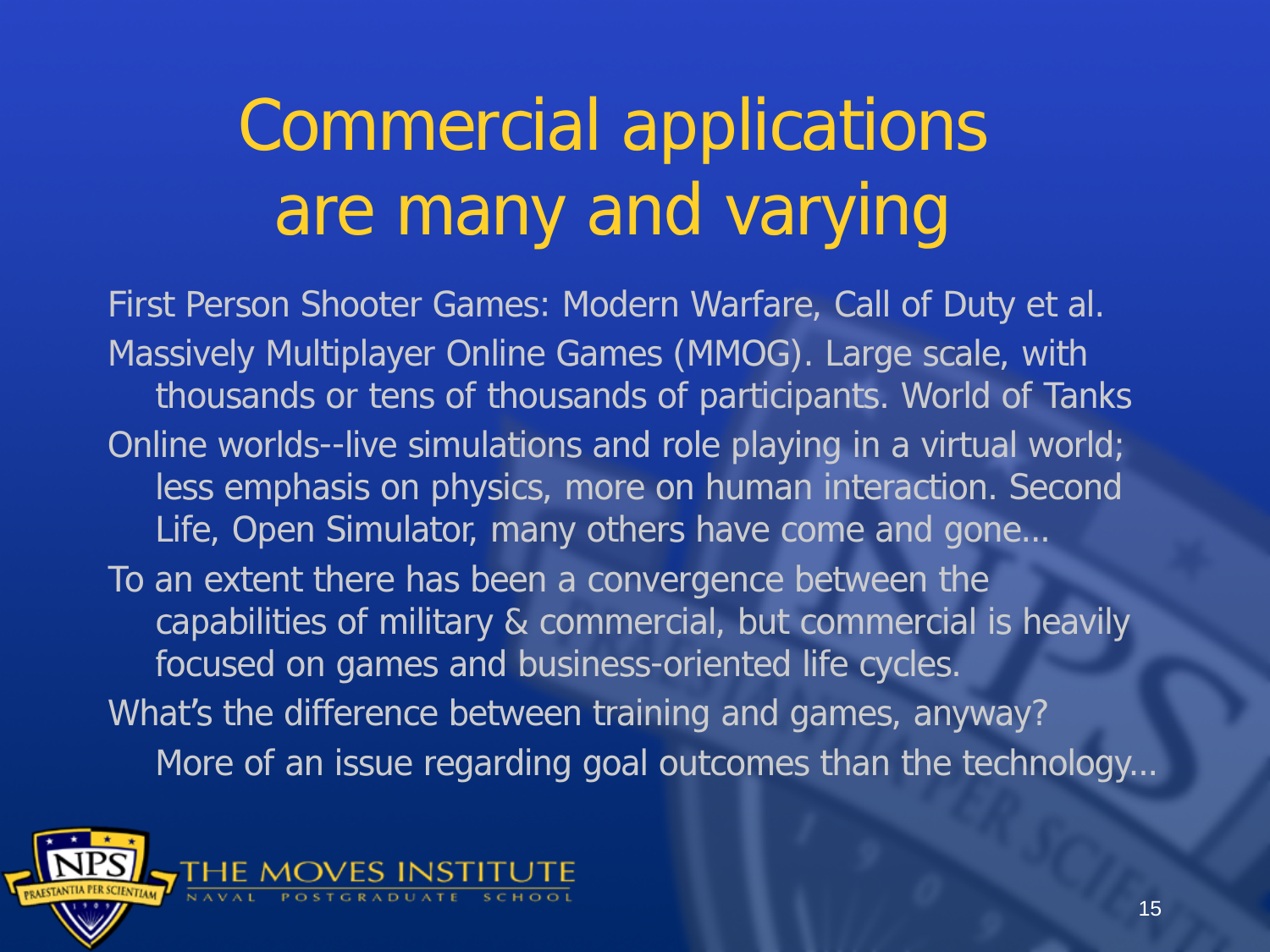

# Commercial applications are many and varying
First Person Shooter Games: Modern Warfare, Call of Duty et al.
Massively Multiplayer Online Games (MMOG). Large scale, with thousands or tens of thousands of participants. World of Tanks
Online worlds--live simulations and role playing in a virtual world; less emphasis on physics, more on human interaction. Second Life, Open Simulator, many others have come and gone…
To an extent there has been a convergence between the capabilities of military & commercial, but commercial is heavily focused on games and business-oriented life cycles.
What’s the difference between training and games, anyway?
	More of an issue regarding goal outcomes than the technology…
15